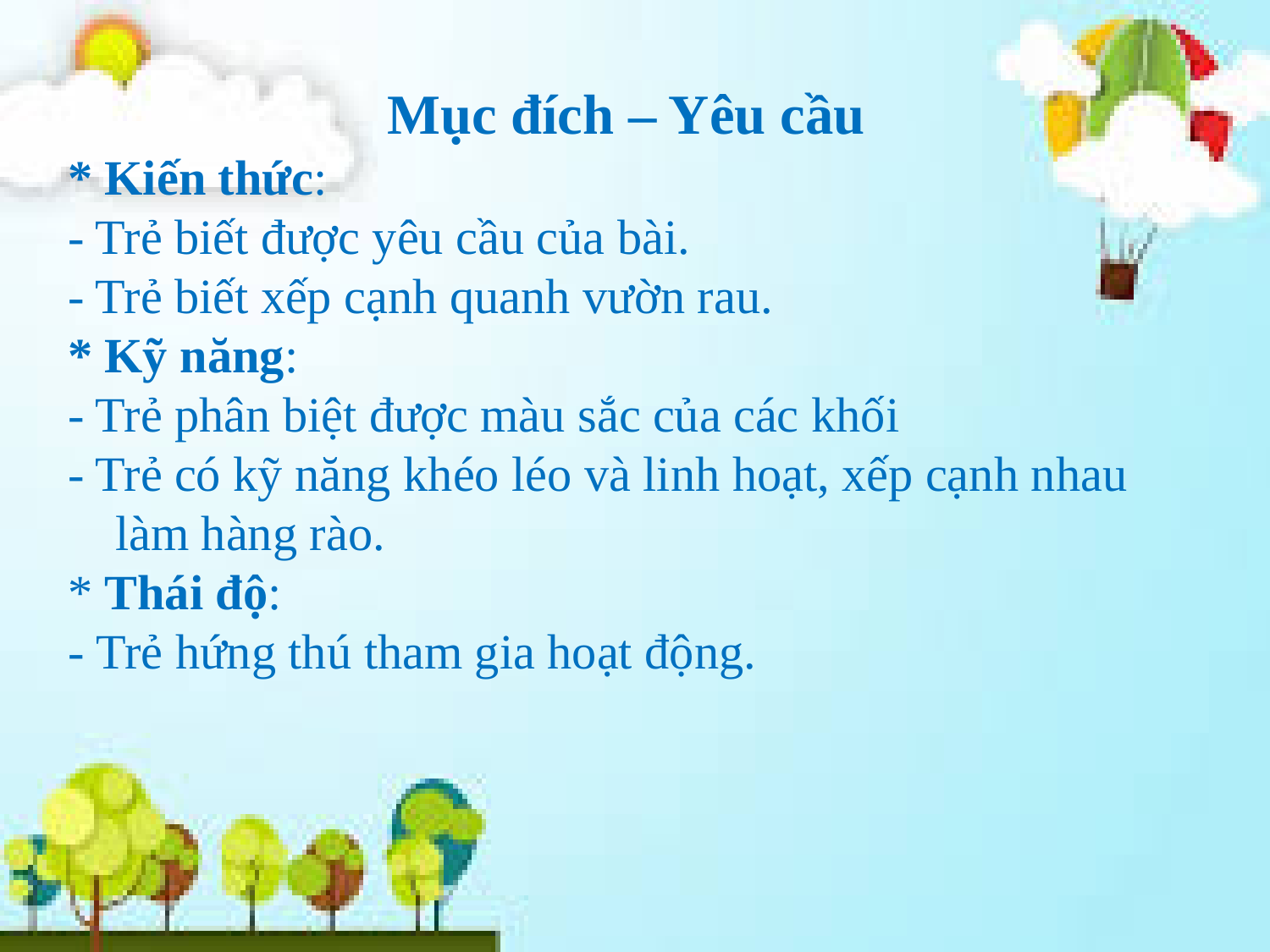

Mục đích – Yêu cầu
* Kiến thức:
- Trẻ biết được yêu cầu của bài.
- Trẻ biết xếp cạnh quanh vườn rau.
* Kỹ năng:
- Trẻ phân biệt được màu sắc của các khối
- Trẻ có kỹ năng khéo léo và linh hoạt, xếp cạnh nhau làm hàng rào.
* Thái độ:
- Trẻ hứng thú tham gia hoạt động.